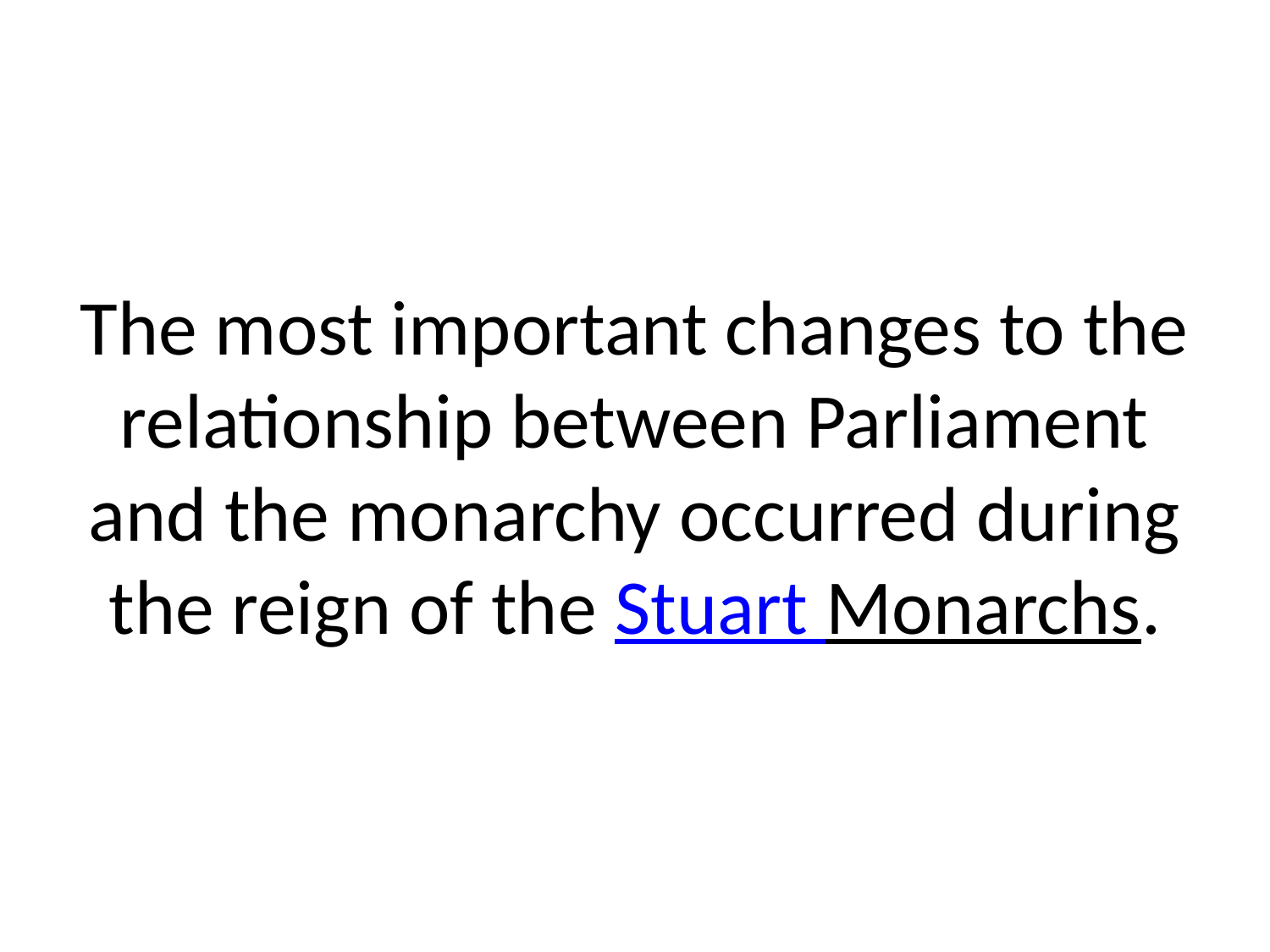

# The most important changes to the relationship between Parliament and the monarchy occurred during the reign of the Stuart Monarchs.